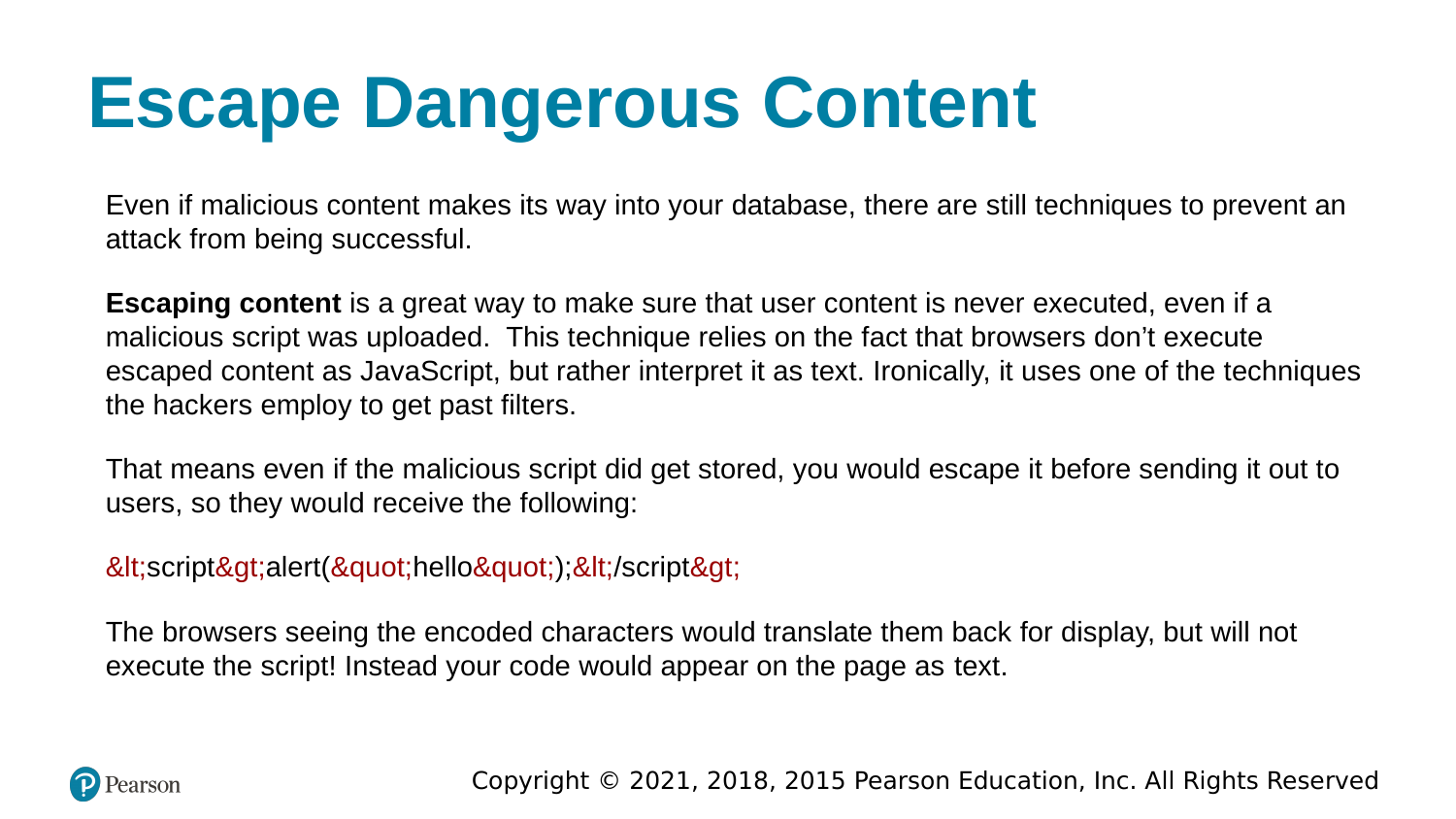

# Escape Dangerous Content
Even if malicious content makes its way into your database, there are still techniques to prevent an attack from being successful.
Escaping content is a great way to make sure that user content is never executed, even if a malicious script was uploaded.  This technique relies on the fact that browsers don’t execute escaped content as JavaScript, but rather interpret it as text. Ironically, it uses one of the techniques the hackers employ to get past filters.
That means even if the malicious script did get stored, you would escape it before sending it out to users, so they would receive the following:
&lt;script&gt;alert(&quot;hello&quot;);&lt;/script&gt;
The browsers seeing the encoded characters would translate them back for display, but will not execute the script! Instead your code would appear on the page as text.